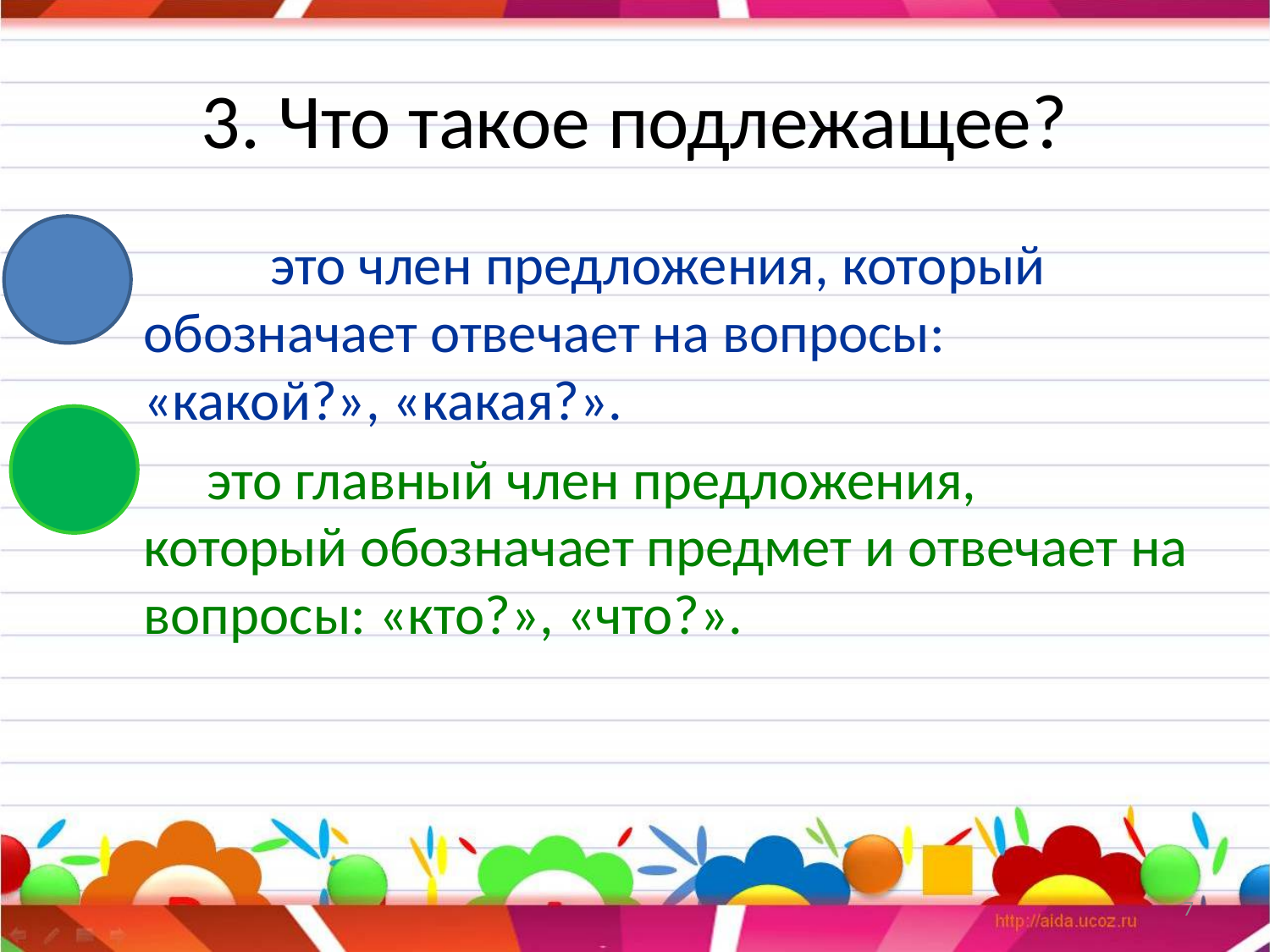

# 3. Что такое подлежащее?

          это член предложения, который обозначает отвечает на вопросы: «какой?», «какая?».
     это главный член предложения, который обозначает предмет и отвечает на вопросы: «кто?», «что?».

7